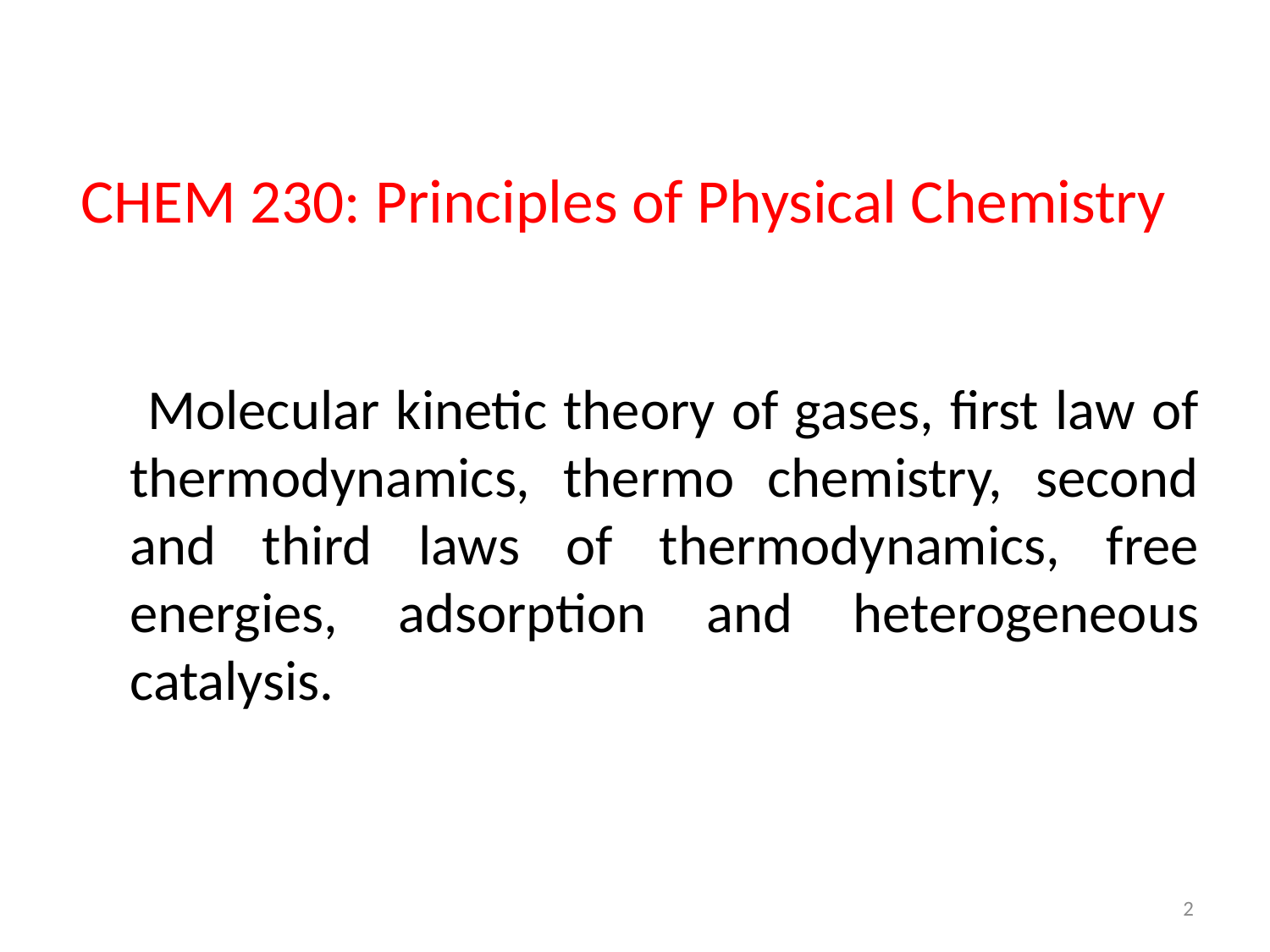

# CHEM 230: Principles of Physical Chemistry

    Molecular kinetic theory of gases, first law of thermodynamics, thermo chemistry, second and third laws of thermodynamics, free energies, adsorption and heterogeneous catalysis.

2